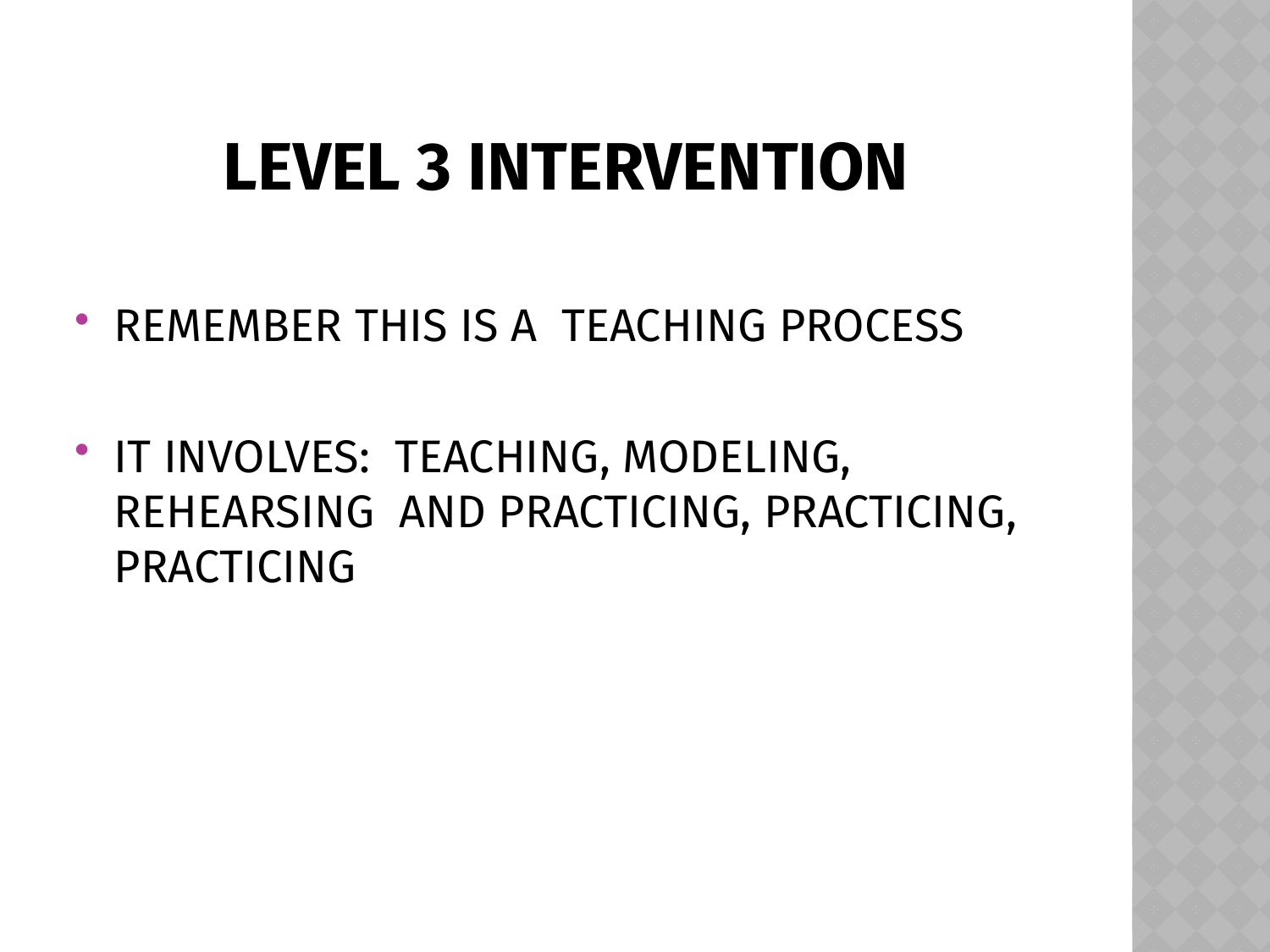

# level 3 intervention

REMEMBER THIS IS A  TEACHING PROCESS

IT INVOLVES:  TEACHING, MODELING, REHEARSING  AND PRACTICING, PRACTICING, PRACTICING